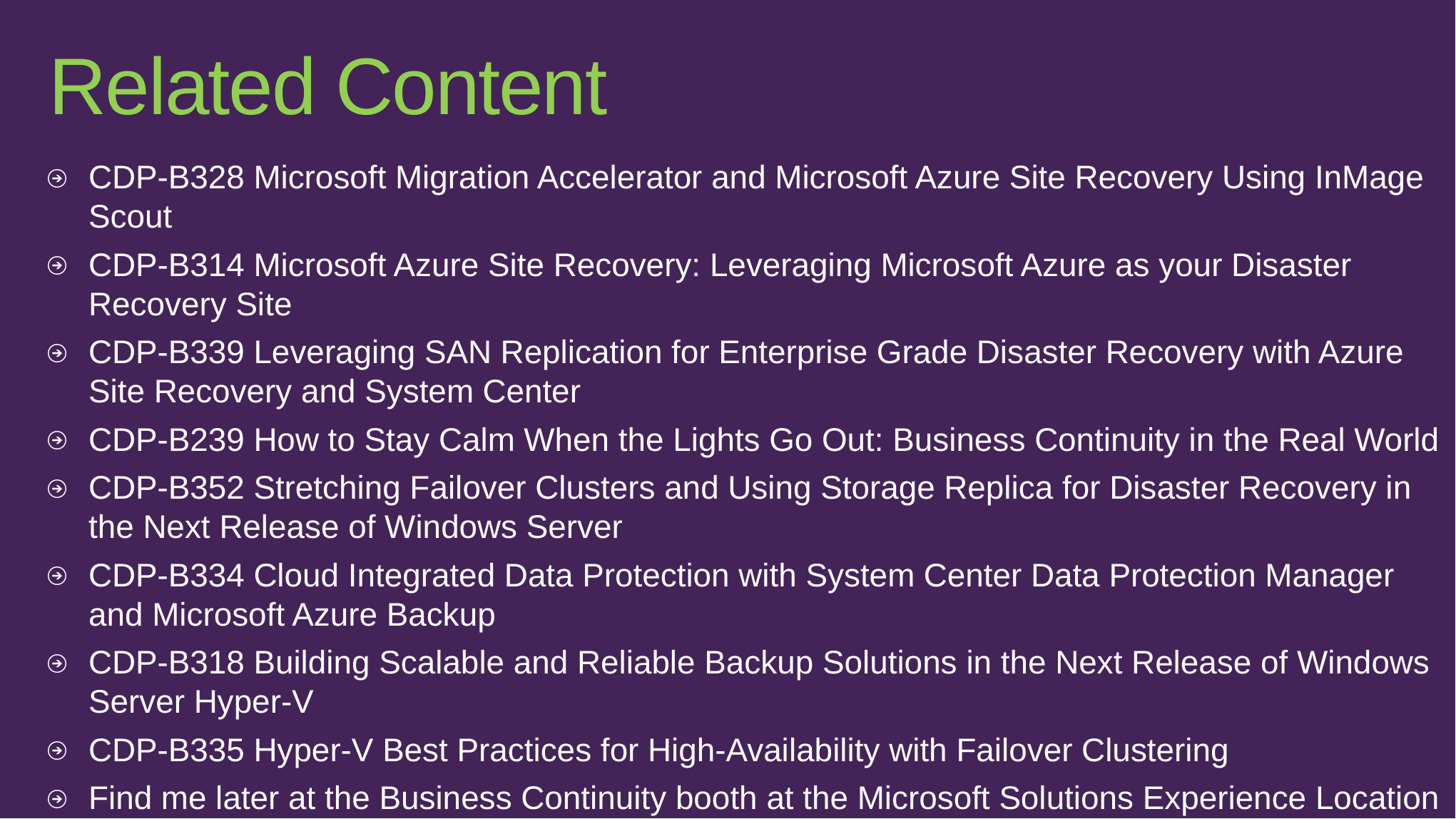

# Related Content
CDP-B328 Microsoft Migration Accelerator and Microsoft Azure Site Recovery Using InMage Scout
CDP-B314 Microsoft Azure Site Recovery: Leveraging Microsoft Azure as your Disaster Recovery Site
CDP-B339 Leveraging SAN Replication for Enterprise Grade Disaster Recovery with Azure Site Recovery and System Center
CDP-B239 How to Stay Calm When the Lights Go Out: Business Continuity in the Real World
CDP-B352 Stretching Failover Clusters and Using Storage Replica for Disaster Recovery in the Next Release of Windows Server
CDP-B334 Cloud Integrated Data Protection with System Center Data Protection Manager and Microsoft Azure Backup
CDP-B318 Building Scalable and Reliable Backup Solutions in the Next Release of Windows Server Hyper-V
CDP-B335 Hyper-V Best Practices for High-Availability with Failover Clustering
Find me later at the Business Continuity booth at the Microsoft Solutions Experience Location (MSE)